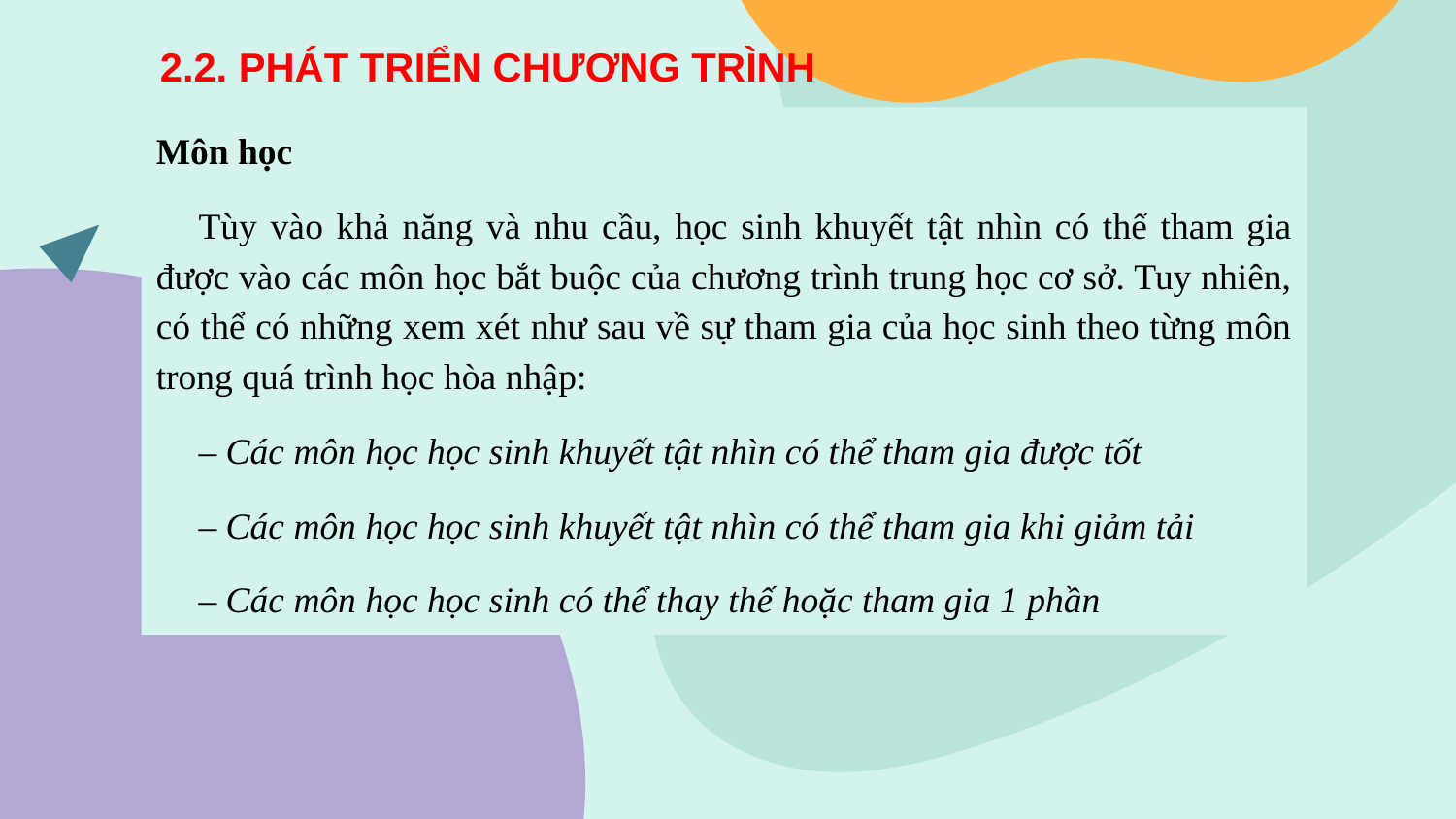

2.2. PHÁT TRIỂN CHƯƠNG TRÌNH
Môn học
Tùy vào khả năng và nhu cầu, học sinh khuyết tật nhìn có thể tham gia được vào các môn học bắt buộc của chương trình trung học cơ sở. Tuy nhiên, có thể có những xem xét như sau về sự tham gia của học sinh theo từng môn trong quá trình học hòa nhập:
– Các môn học học sinh khuyết tật nhìn có thể tham gia được tốt
– Các môn học học sinh khuyết tật nhìn có thể tham gia khi giảm tải
– Các môn học học sinh có thể thay thế hoặc tham gia 1 phần